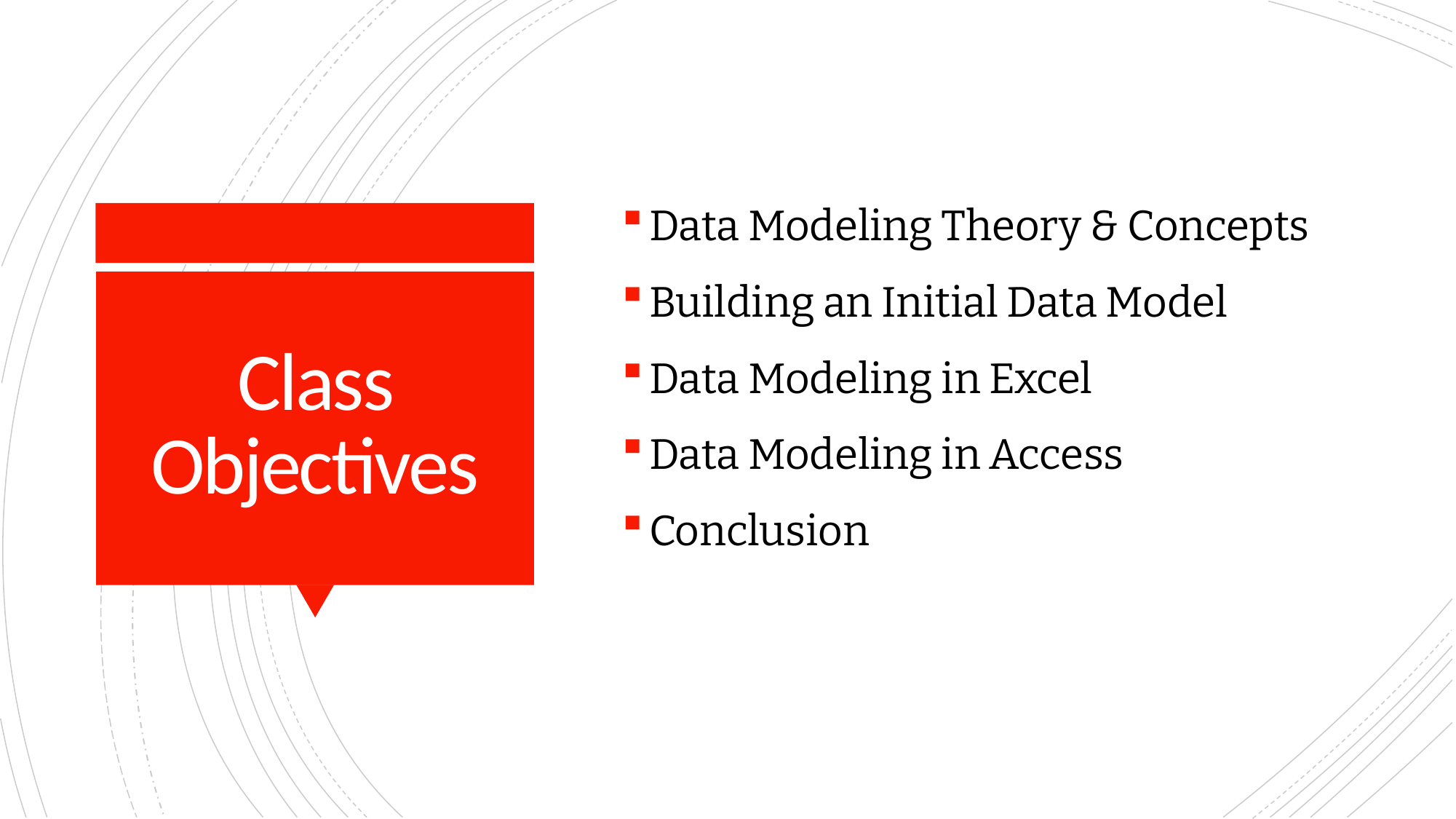

Data Modeling Theory & Concepts
Building an Initial Data Model
Data Modeling in Excel
Data Modeling in Access
Conclusion

# Class Objectives